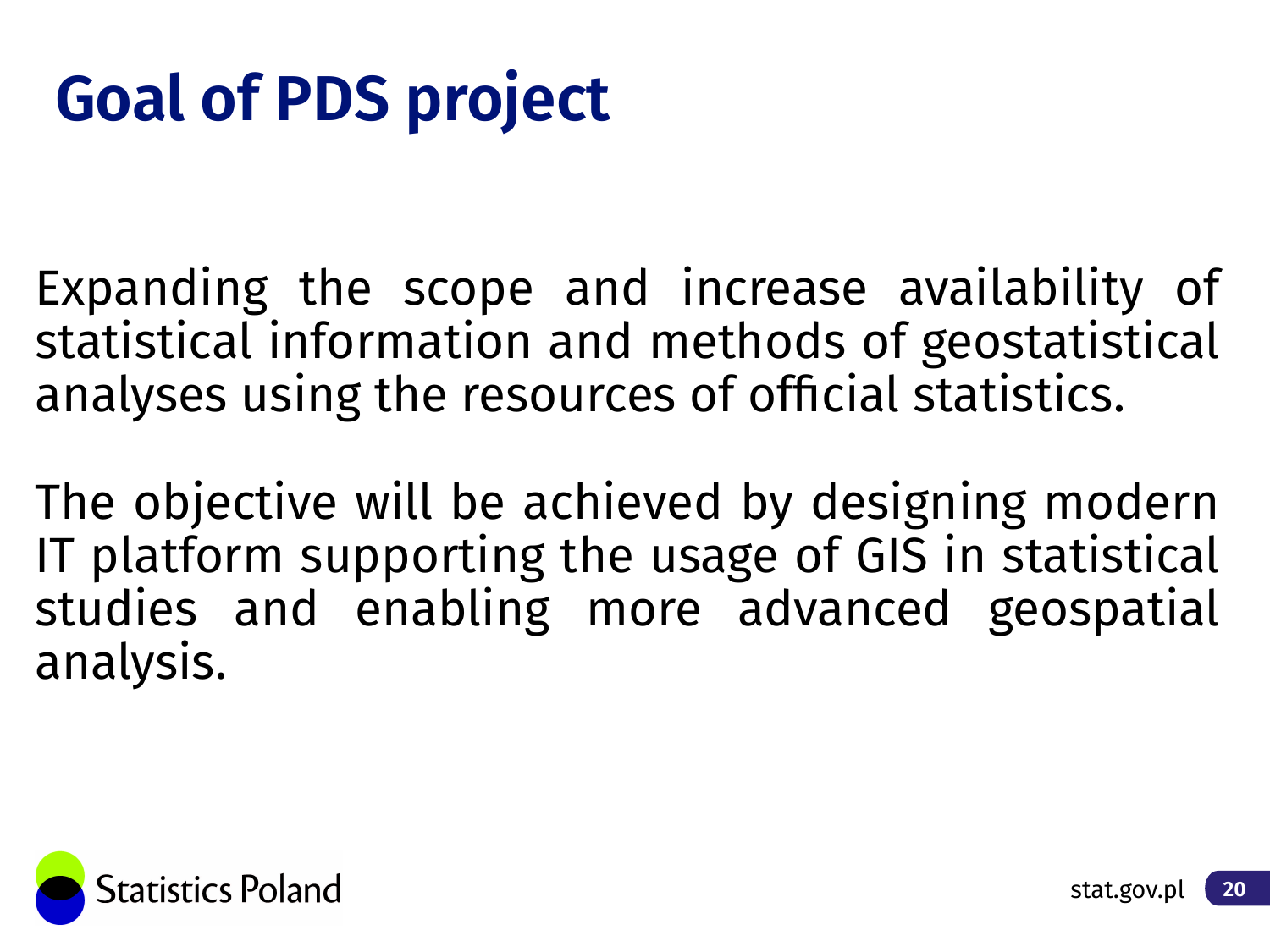

Goal of PDS project
Expanding the scope and increase availability of statistical information and methods of geostatistical analyses using the resources of official statistics.

The objective will be achieved by designing modern IT platform supporting the usage of GIS in statistical studies and enabling more advanced geospatial analysis.